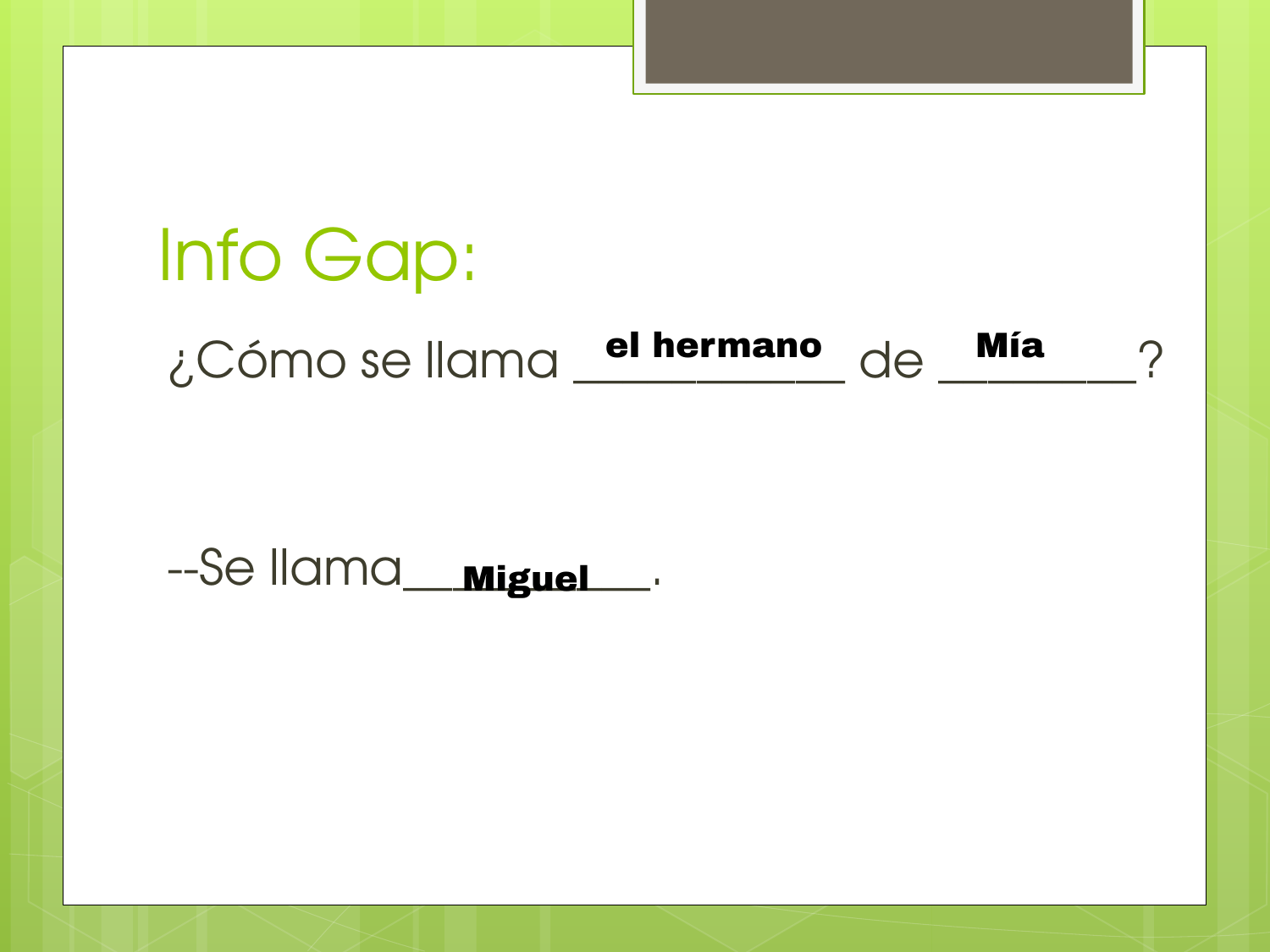

# Info Gap:
el hermano
Mía
¿Cómo se llama ___________ de ________?

--Se llama__________.
Miguel